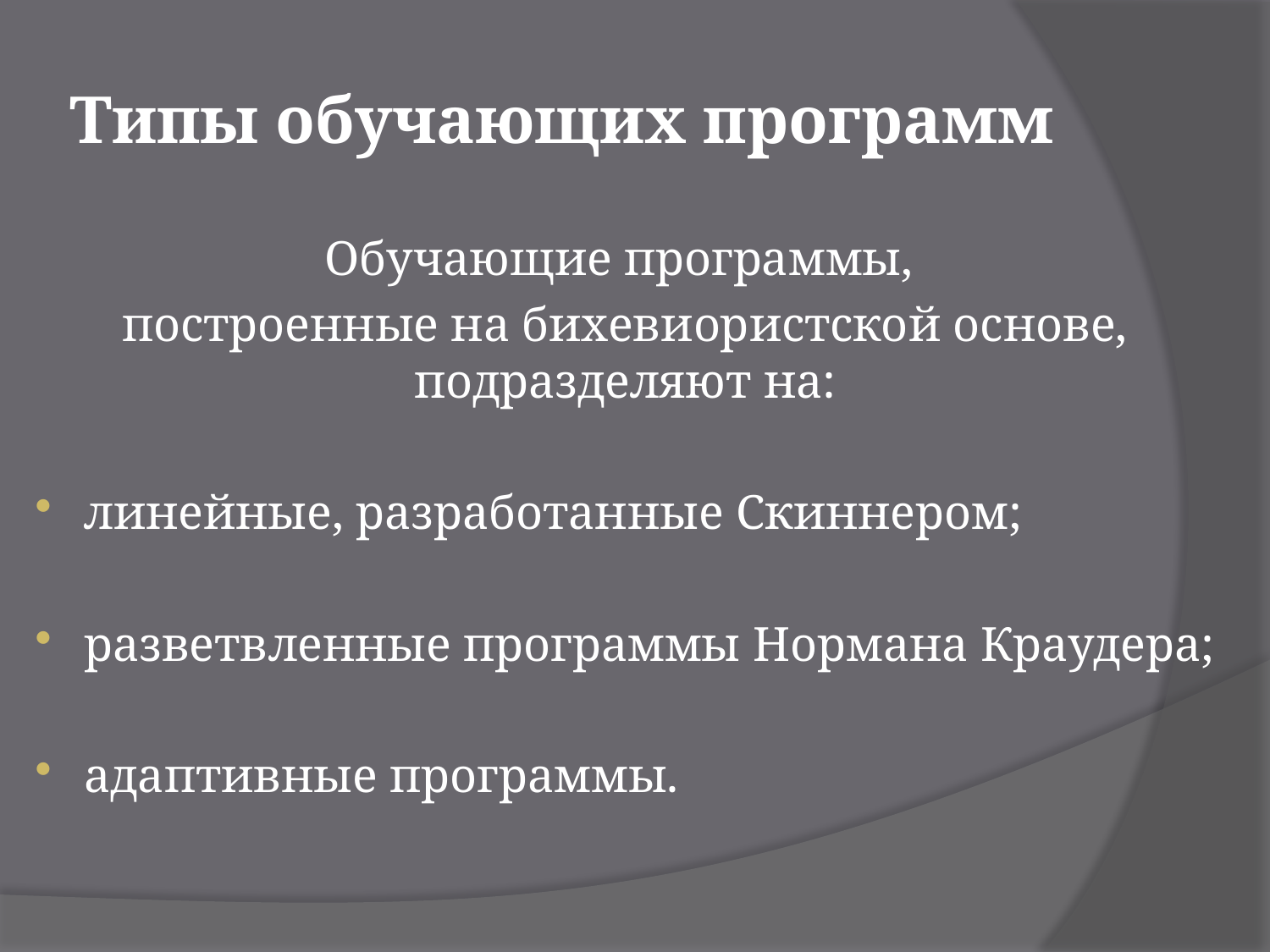

# Типы обучающих программ
Обучающие программы,
построенные на бихевиористской основе, подразделяют на:

линейные, разработанные Скиннером;

разветвленные программы Нормана Краудера;

адаптивные программы.